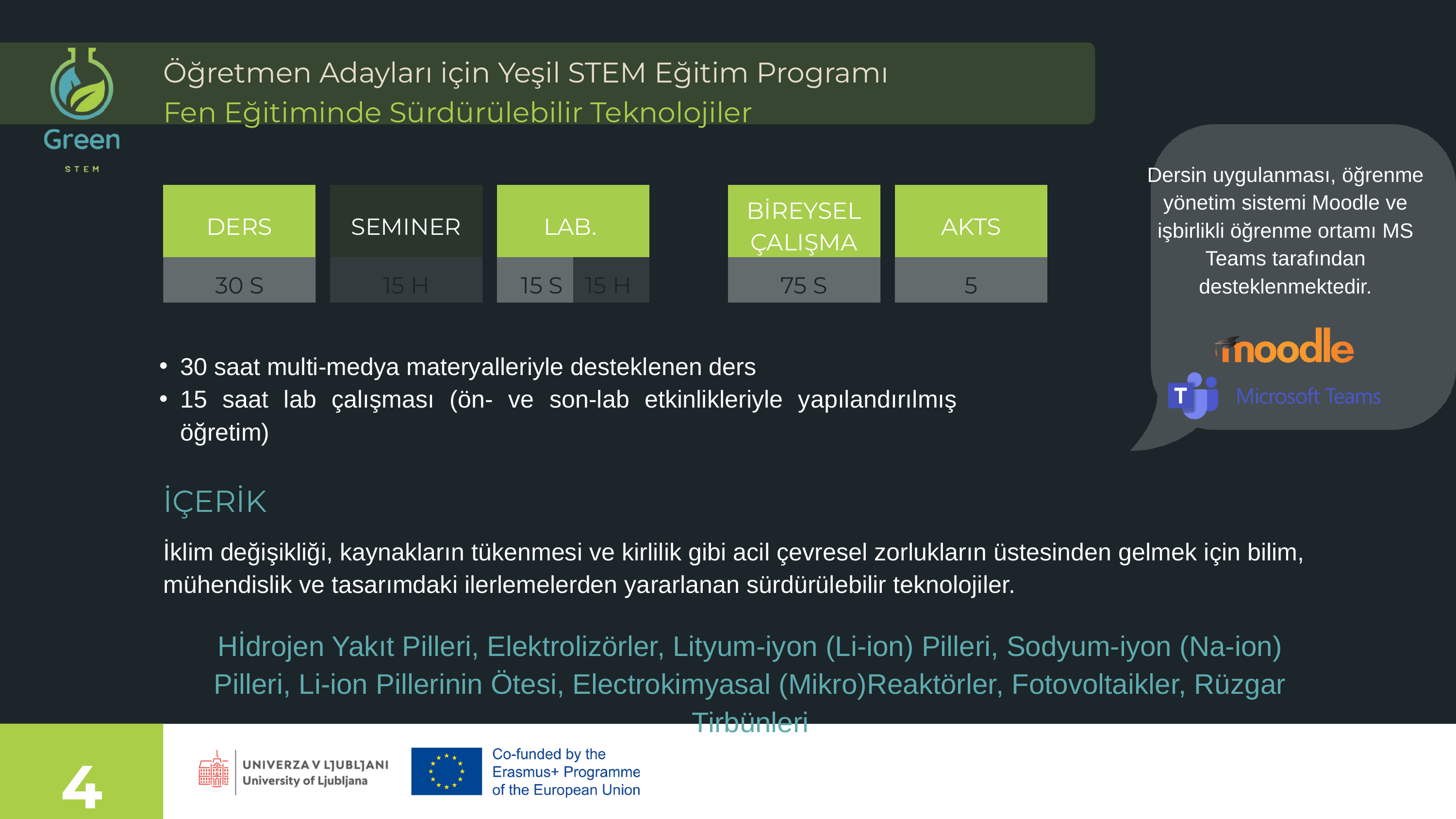

Öğretmen Adayları için Yeşil STEM Eğitim Programı
Fen Eğitiminde Sürdürülebilir Teknolojiler

Dersin uygulanması, öğrenme yönetim sistemi Moodle ve işbirlikli öğrenme ortamı MS Teams tarafından desteklenmektedir.

DERS

SEMINER

LAB.

BİREYSEL ÇALIŞMA

AKTS

30 S

15 H

15 S

15 H

75 S

5

30 saat multi-medya materyalleriyle desteklenen ders
15 saat lab çalışması (ön- ve son-lab etkinlikleriyle yapılandırılmış öğretim)
İÇERİK
İklim değişikliği, kaynakların tükenmesi ve kirlilik gibi acil çevresel zorlukların üstesinden gelmek için bilim, mühendislik ve tasarımdaki ilerlemelerden yararlanan sürdürülebilir teknolojiler.
Hİdrojen Yakıt Pilleri, Elektrolizörler, Lityum-iyon (Li-ion) Pilleri, Sodyum-iyon (Na-ion) Pilleri, Li-ion Pillerinin Ötesi, Electrokimyasal (Mikro)Reaktörler, Fotovoltaikler, Rüzgar Tirbünleri

4

Presented by Rachelle Beaudry